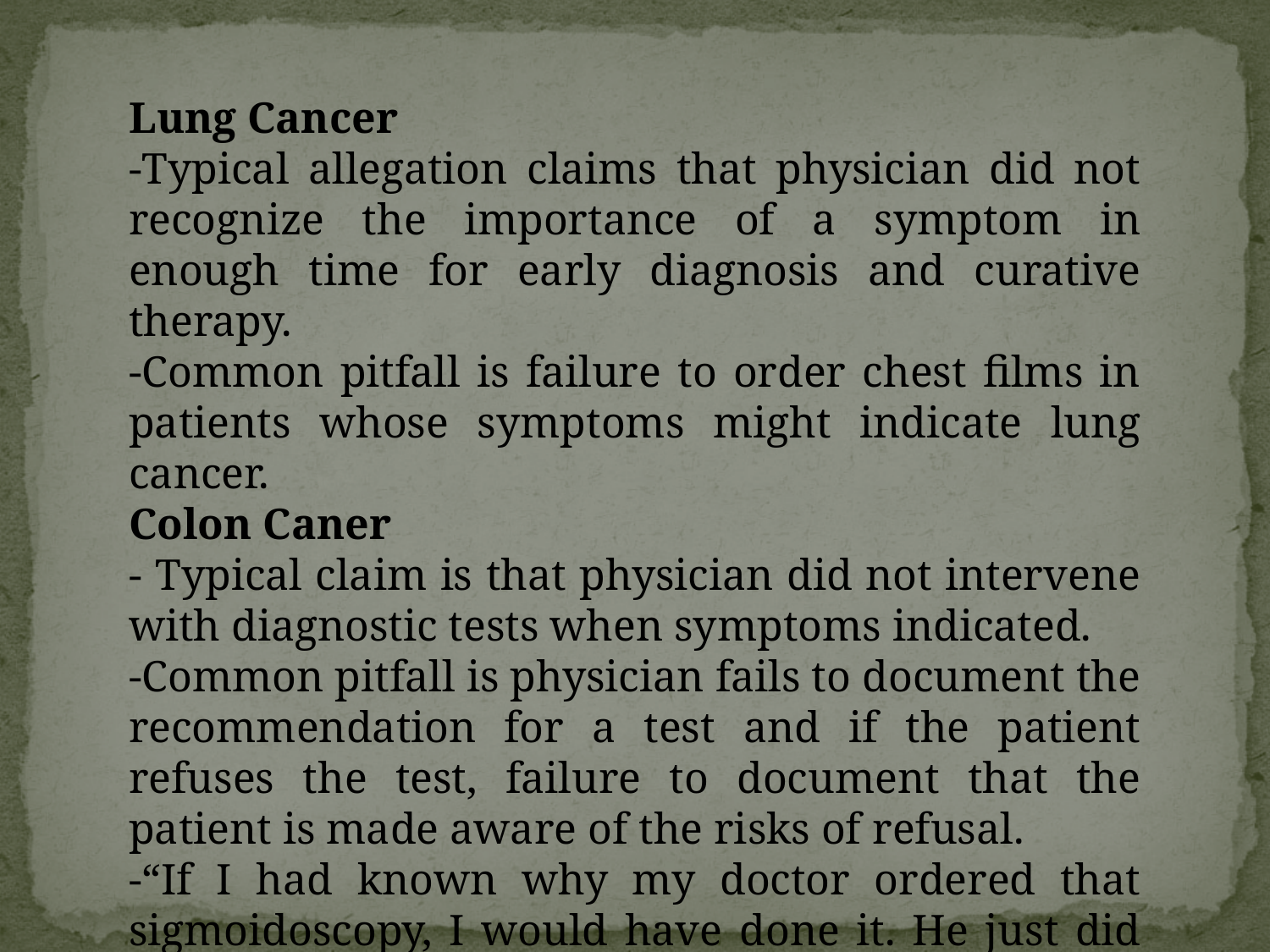

Lung Cancer
-Typical allegation claims that physician did not recognize the importance of a symptom in enough time for early diagnosis and curative therapy.
-Common pitfall is failure to order chest films in patients whose symptoms might indicate lung cancer.
Colon Caner
- Typical claim is that physician did not intervene with diagnostic tests when symptoms indicated.
-Common pitfall is physician fails to document the recommendation for a test and if the patient refuses the test, failure to document that the patient is made aware of the risks of refusal.
-“If I had known why my doctor ordered that sigmoidoscopy, I would have done it. He just did not explain it to me.”